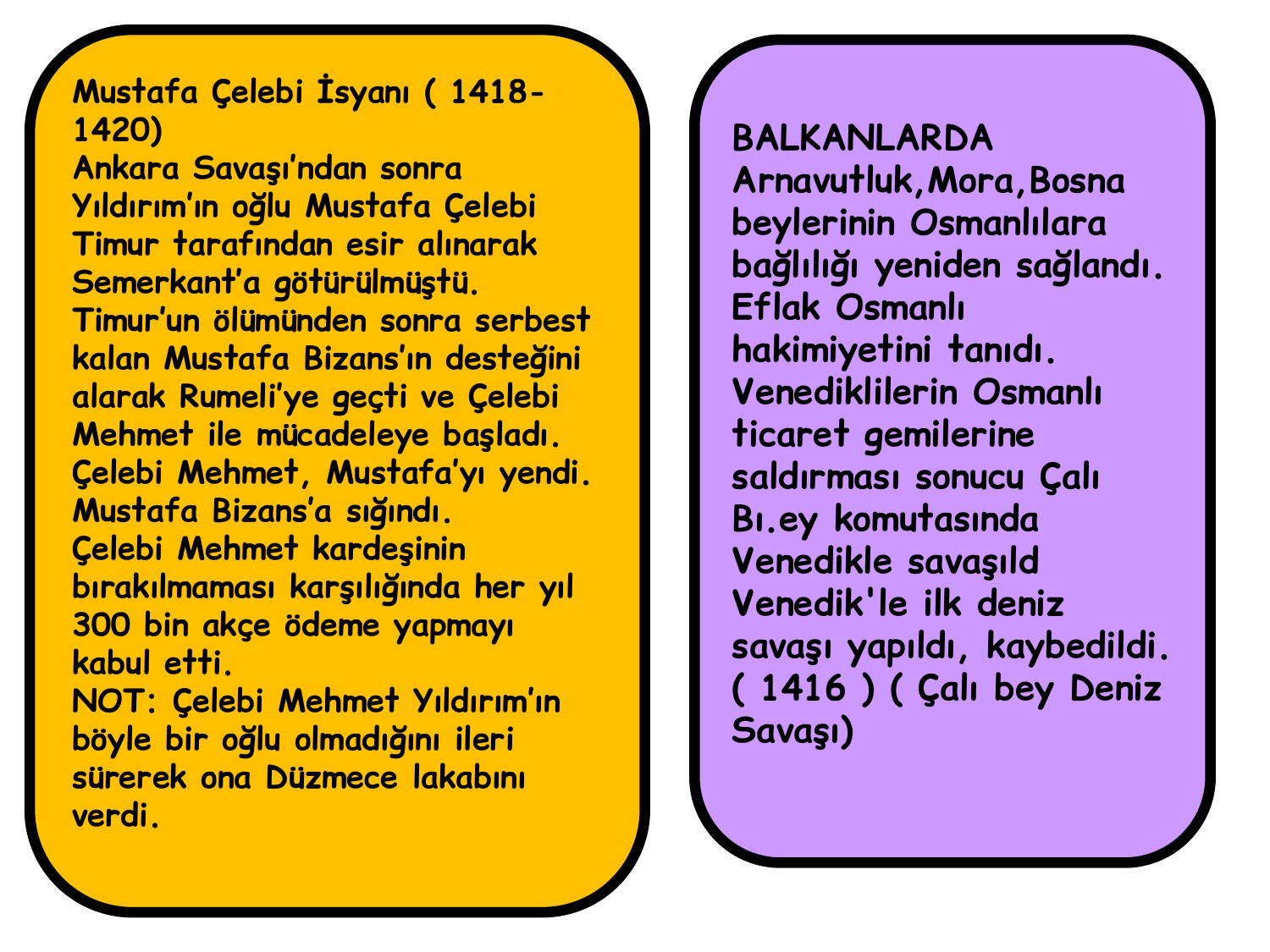

Mustafa Çelebi İsyanı ( 1418-1420)
Ankara Savaşı’ndan sonra Yıldırım’ın oğlu Mustafa Çelebi Timur tarafından esir alınarak Semerkant’a götürülmüştü.
Timur’un ölümünden sonra serbest kalan Mustafa Bizans’ın desteğini alarak Rumeli’ye geçti ve Çelebi Mehmet ile mücadeleye başladı.
Çelebi Mehmet, Mustafa’yı yendi. Mustafa Bizans’a sığındı.
Çelebi Mehmet kardeşinin bırakılmaması karşılığında her yıl 300 bin akçe ödeme yapmayı kabul etti.
NOT: Çelebi Mehmet Yıldırım’ın böyle bir oğlu olmadığını ileri sürerek ona Düzmece lakabını verdi.

BALKANLARDA
Arnavutluk,Mora,Bosna beylerinin Osmanlılara bağlılığı yeniden sağlandı.
Eflak Osmanlı hakimiyetini tanıdı.
Venediklilerin Osmanlı ticaret gemilerine saldırması sonucu Çalı Bı.ey komutasında Venedikle savaşıld
Venedik'le ilk deniz savaşı yapıldı, kaybedildi. ( 1416 ) ( Çalı bey Deniz Savaşı)